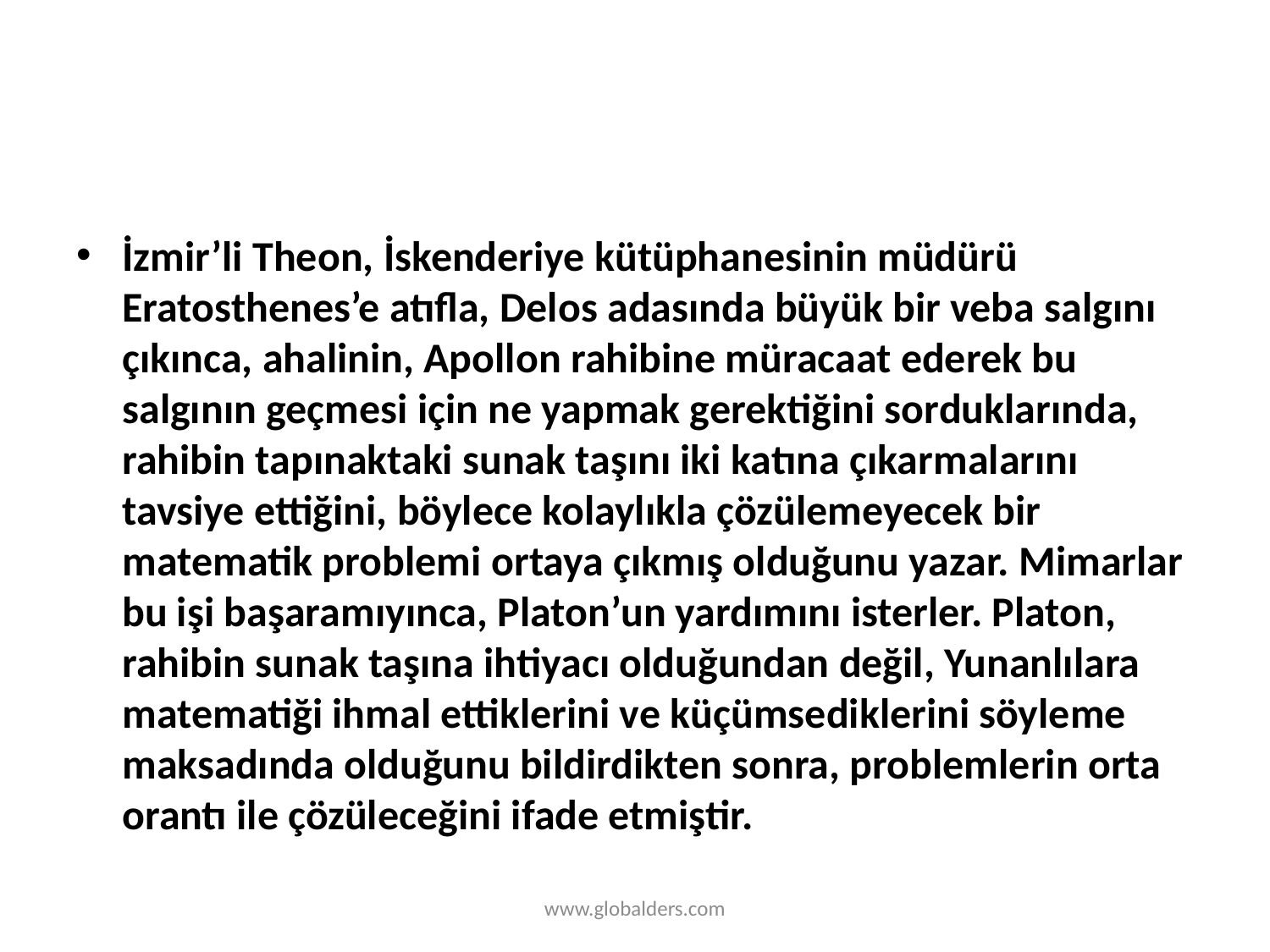

#
İzmir’li Theon, İskenderiye kütüphanesinin müdürü Eratosthenes’e atıfla, Delos adasında büyük bir veba salgını çıkınca, ahalinin, Apollon rahibine müracaat ederek bu salgının geçmesi için ne yapmak gerektiğini sorduklarında, rahibin tapınaktaki sunak taşını iki katına çıkarmalarını tavsiye ettiğini, böylece kolaylıkla çözülemeyecek bir matematik problemi ortaya çıkmış olduğunu yazar. Mimarlar bu işi başaramıyınca, Platon’un yardımını isterler. Platon, rahibin sunak taşına ihtiyacı olduğundan değil, Yunanlılara matematiği ihmal ettiklerini ve küçümsediklerini söyleme maksadında olduğunu bildirdikten sonra, problemlerin orta orantı ile çözüleceğini ifade etmiştir.
www.globalders.com